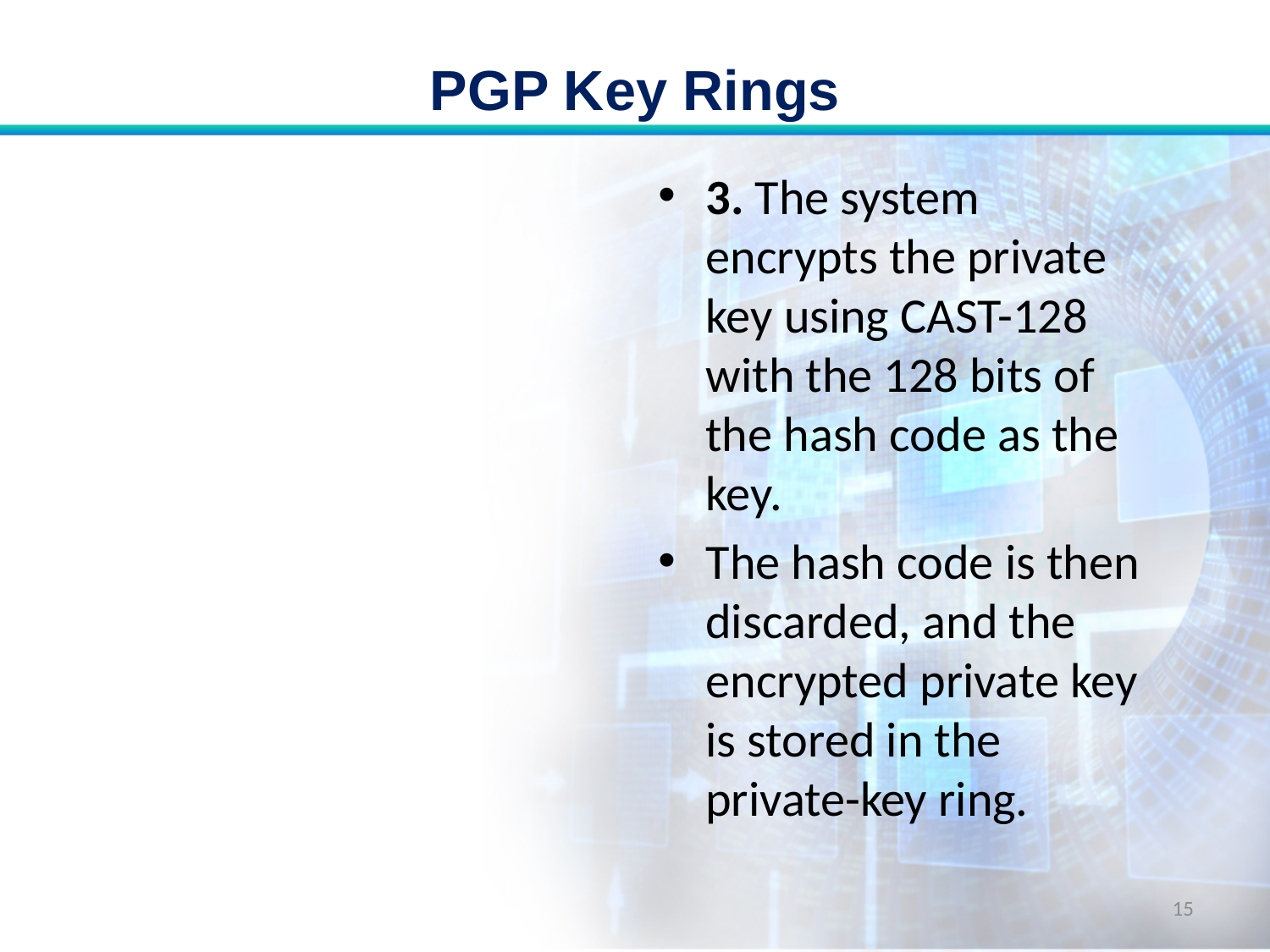

# PGP Key Rings
3. The system encrypts the private key using CAST-128 with the 128 bits of the hash code as the key.
The hash code is then discarded, and the encrypted private key is stored in the private-key ring.
15